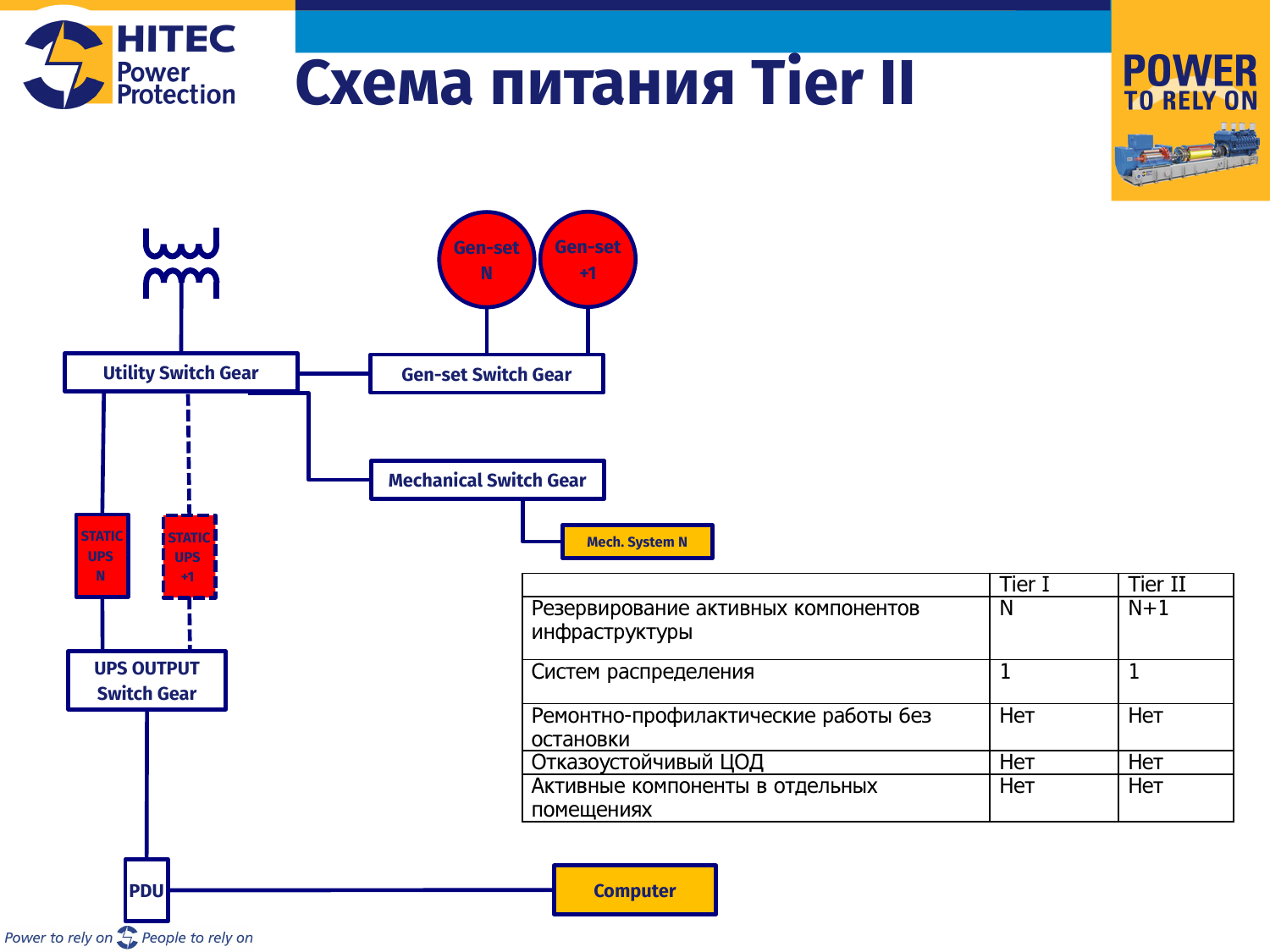

# Схема питания Tier II
Gen-set
+1
Gen-set
N

Utility Switch Gear
Gen-set Switch Gear
Mechanical Switch Gear
STATIC
UPS
N
STATIC
UPS
+1
Mech. System N
|  | Tier I | Tier II |
| --- | --- | --- |
| Резервирование активных компонентов инфраструктуры | N | N+1 |
| Систем распределения | 1 | 1 |
| Ремонтно-профилактические работы без остановки | Нет | Нет |
| Отказоустойчивый ЦОД | Нет | Нет |
| Активные компоненты в отдельных помещениях | Нет | Нет |
UPS OUTPUT
Switch Gear
PDU
Computer